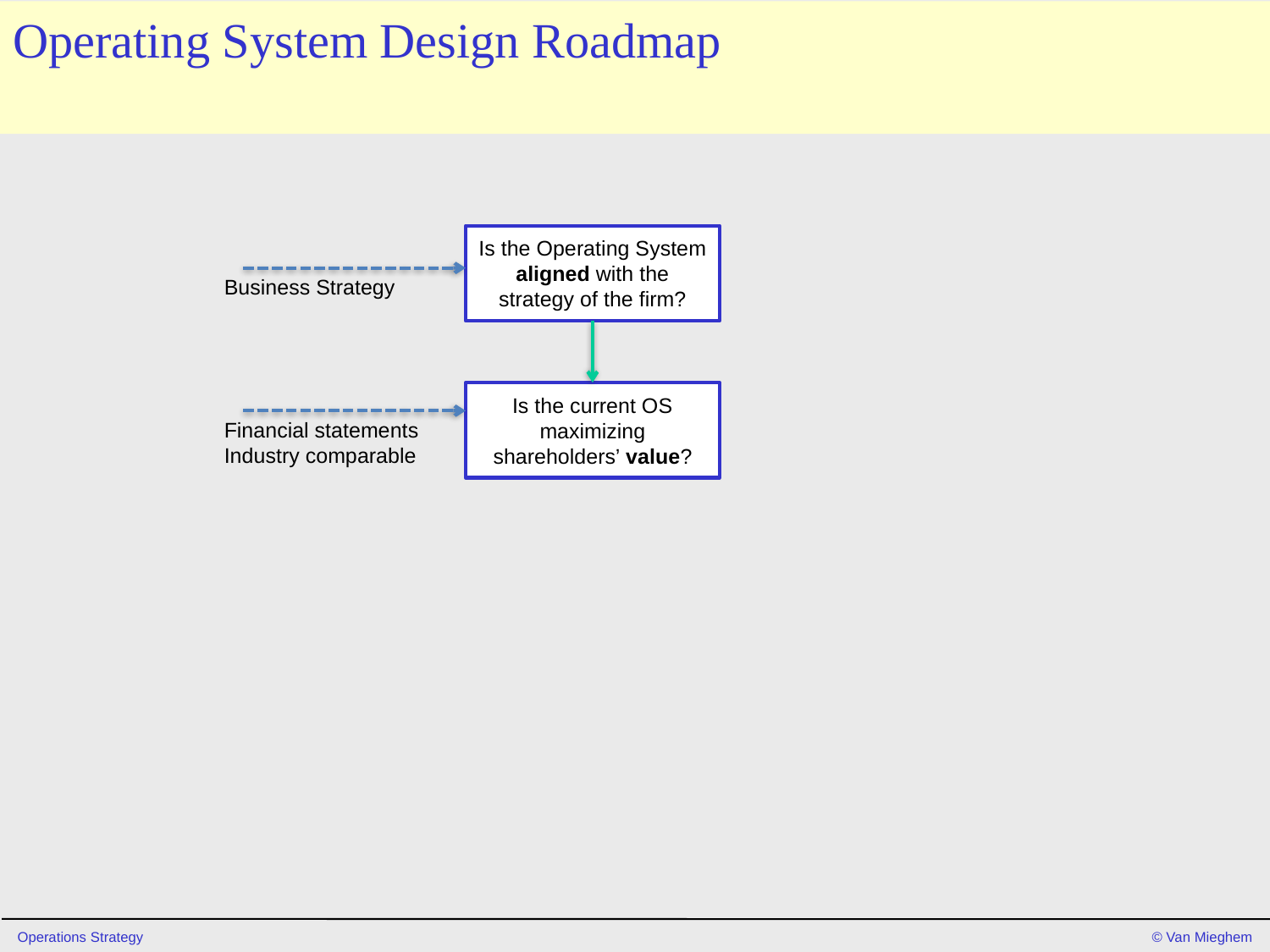

# Operating System Design Roadmap
Is the Operating System aligned with the strategy of the firm?
Business Strategy
Is the current OS maximizing shareholders’ value?
Financial statements
Industry comparable